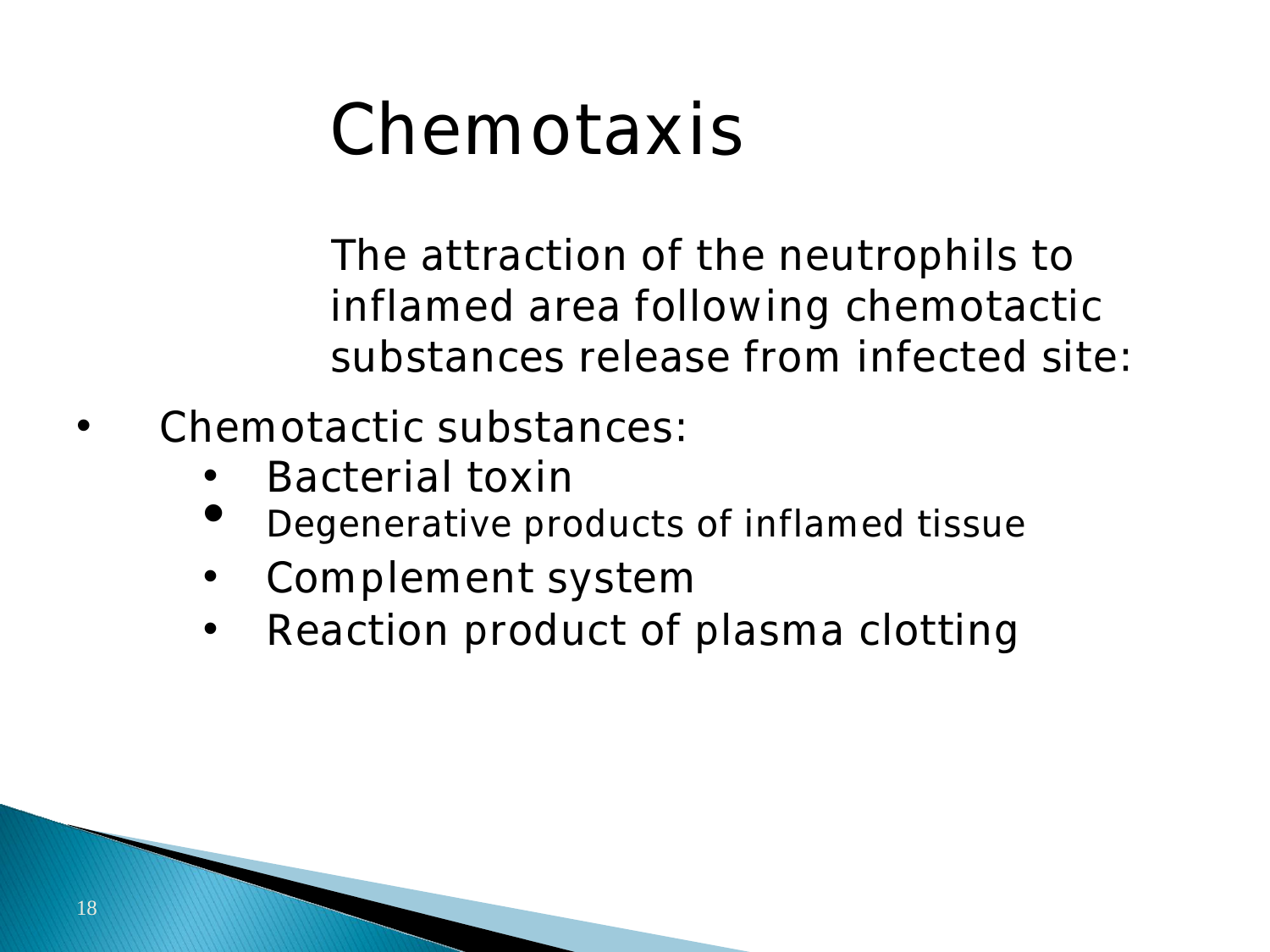

# Chemotaxis
The attraction of the neutrophils to inflamed area following chemotactic substances release from infected site:
Chemotactic substances:
Bacterial toxin
Degenerative products of inflamed tissue
Complement system
Reaction product of plasma clotting
18